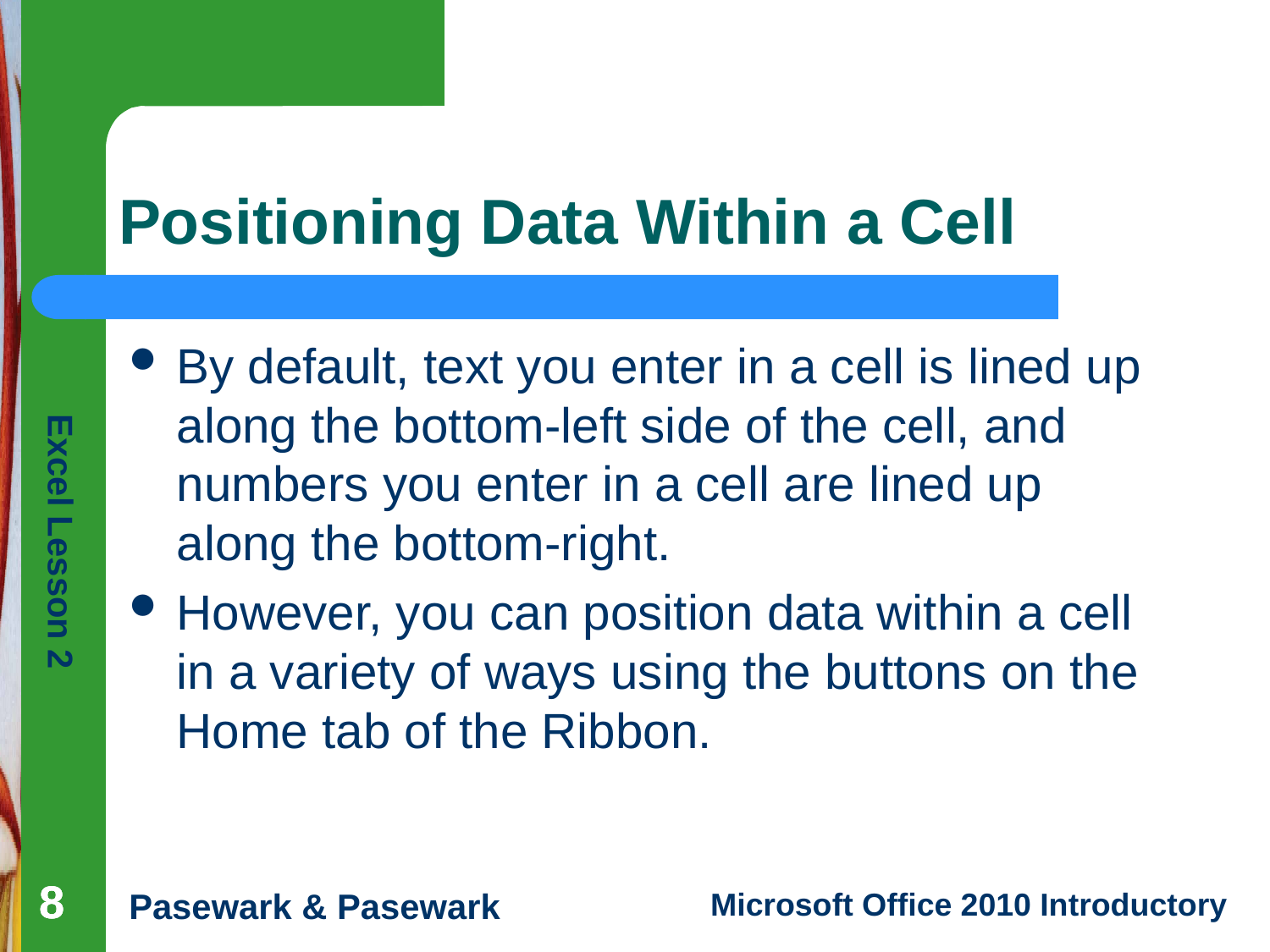

# Positioning Data Within a Cell
By default, text you enter in a cell is lined up along the bottom-left side of the cell, and numbers you enter in a cell are lined up along the bottom-right.
However, you can position data within a cell in a variety of ways using the buttons on the Home tab of the Ribbon.
8
8
8